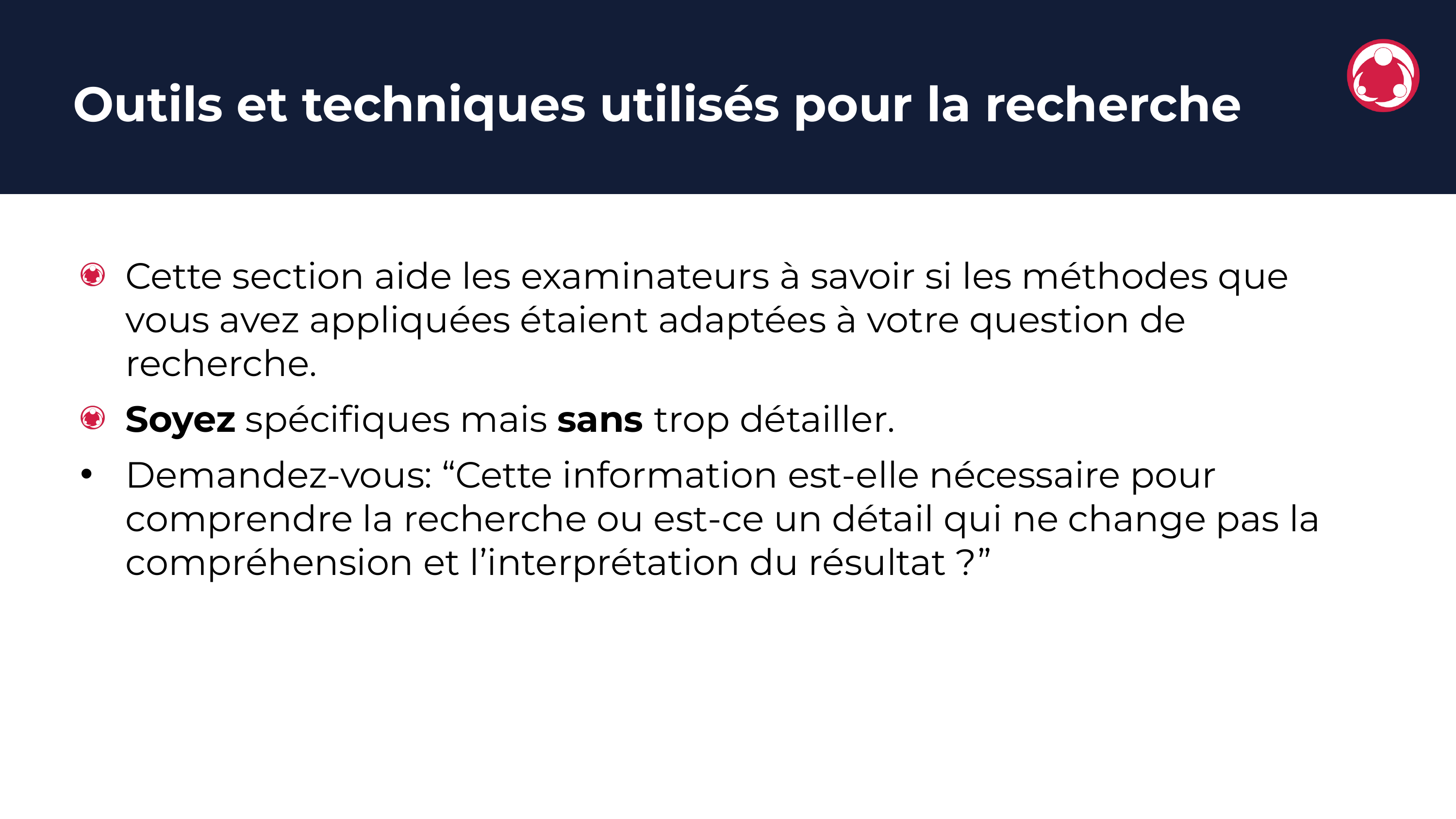

Outils et techniques utilisés pour la recherche
Cette section aide les examinateurs à savoir si les méthodes que vous avez appliquées étaient adaptées à votre question de recherche.
Soyez spécifiques mais sans trop détailler.
Demandez-vous: “Cette information est-elle nécessaire pour comprendre la recherche ou est-ce un détail qui ne change pas la compréhension et l’interprétation du résultat ?”